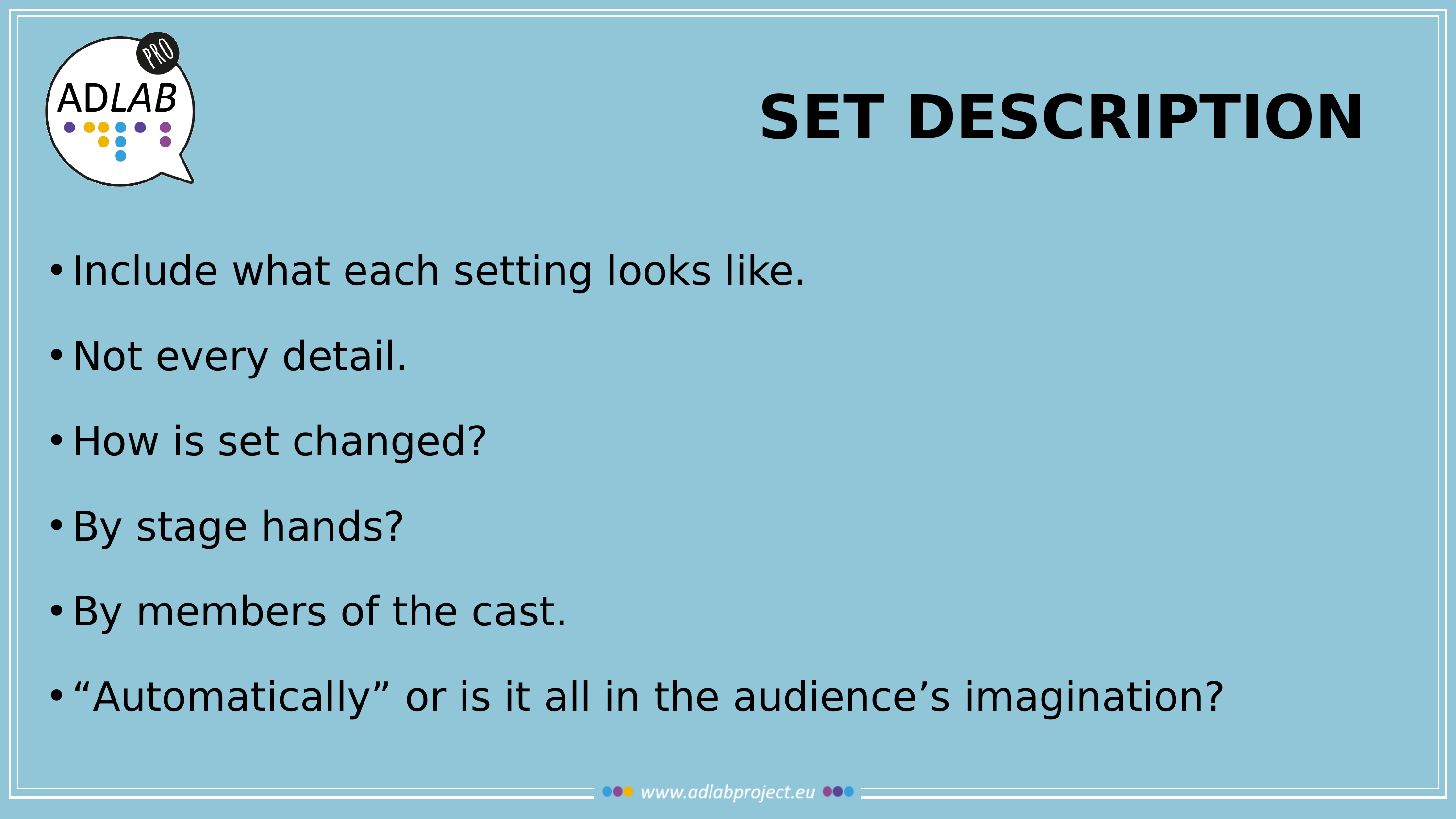

# Set description
Include what each setting looks like.
Not every detail.
How is set changed?
By stage hands?
By members of the cast.
“Automatically” or is it all in the audience’s imagination?